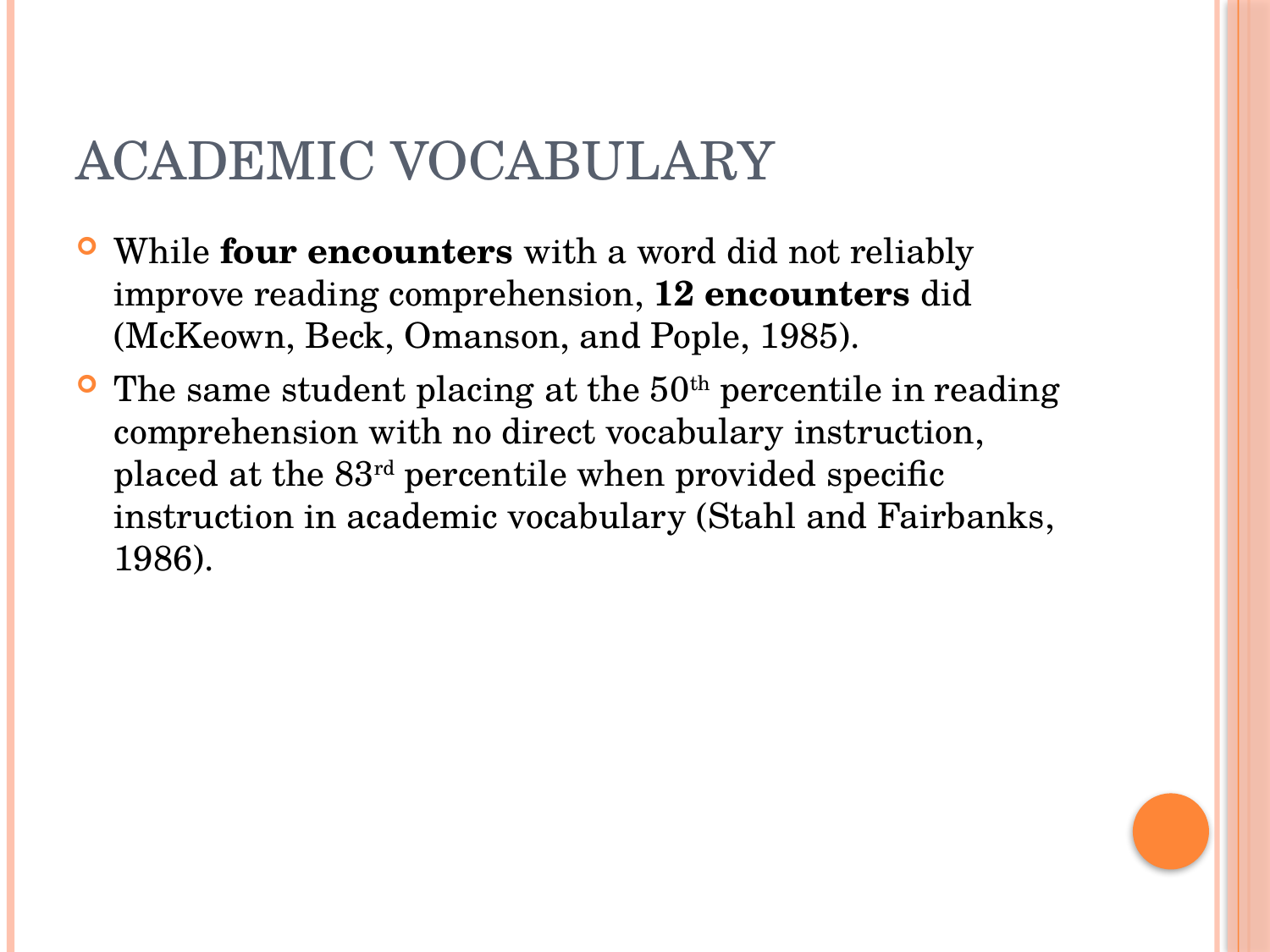

# Academic Vocabulary
While four encounters with a word did not reliably improve reading comprehension, 12 encounters did (McKeown, Beck, Omanson, and Pople, 1985).
The same student placing at the 50th percentile in reading comprehension with no direct vocabulary instruction, placed at the 83rd percentile when provided specific instruction in academic vocabulary (Stahl and Fairbanks, 1986).